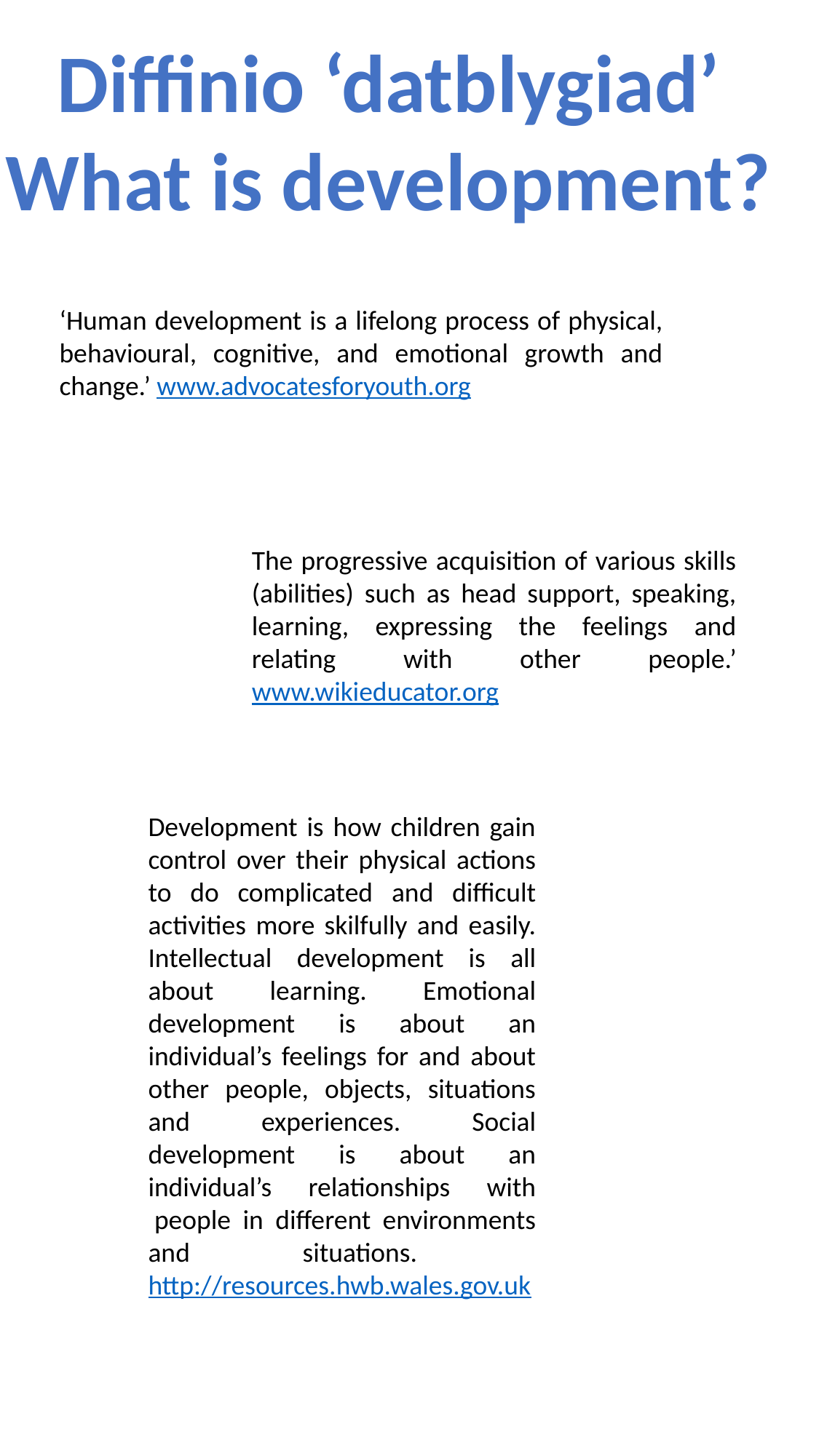

Diffinio ‘datblygiad’
What is development?
‘Human development is a lifelong process of physical, behavioural, cognitive, and emotional growth and change.’ www.advocatesforyouth.org

The progressive acquisition of various skills (abilities) such as head support, speaking, learning, expressing the feelings and relating with other people.’ www.wikieducator.org

Development is how children gain control over their physical actions to do complicated and difficult activities more skilfully and easily. Intellectual development is all about learning. Emotional development is about an individual’s feelings for and about other people, objects, situations and experiences. Social development is about an individual’s relationships with  people in different environments and situations.  http://resources.hwb.wales.gov.uk